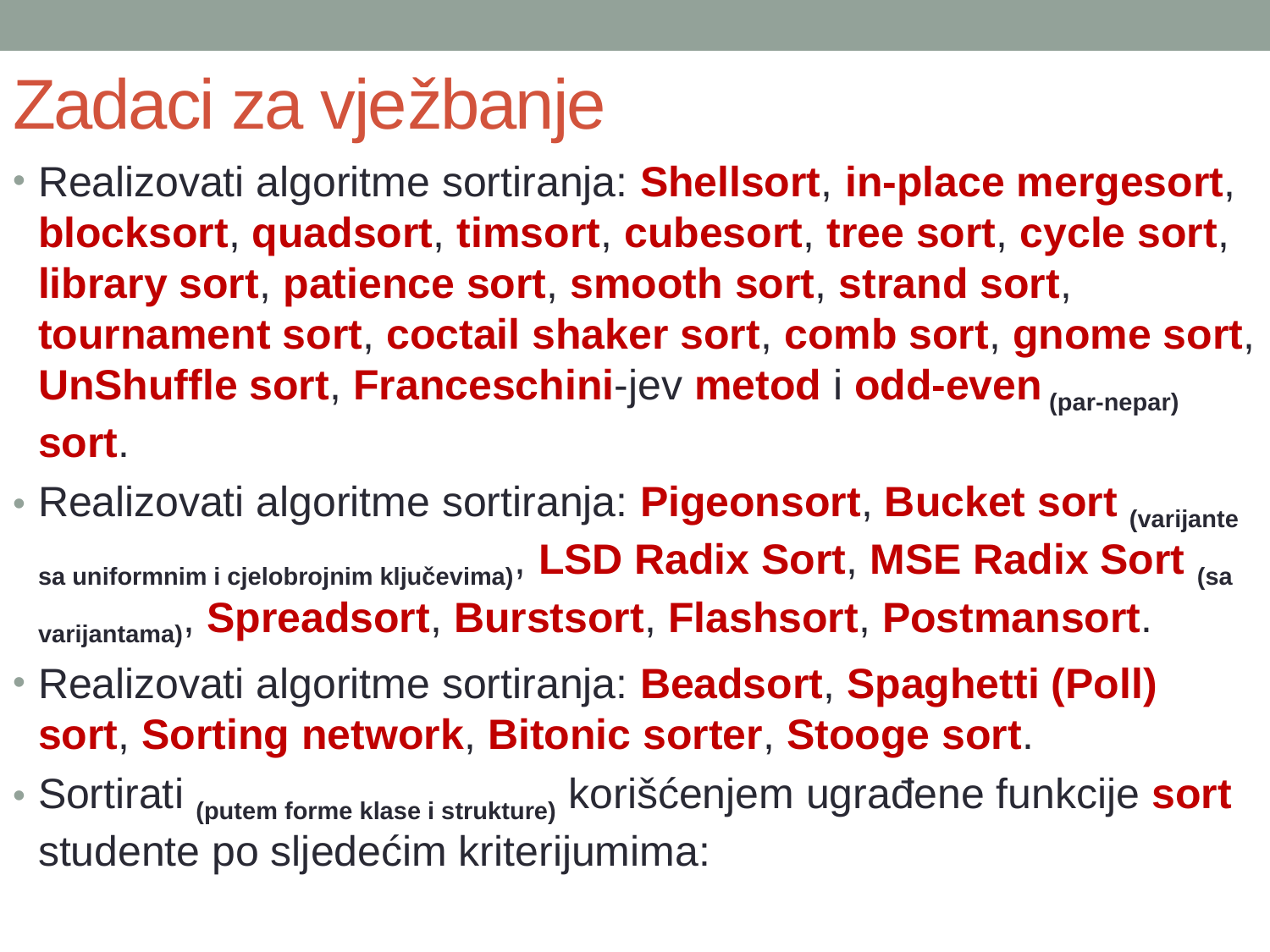

# Zadaci za vježbanje
Realizovati algoritme sortiranja: Shellsort, in-place mergesort, blocksort, quadsort, timsort, cubesort, tree sort, cycle sort, library sort, patience sort, smooth sort, strand sort, tournament sort, coctail shaker sort, comb sort, gnome sort, UnShuffle sort, Franceschini-jev metod i odd-even (par-nepar) sort.
Realizovati algoritme sortiranja: Pigeonsort, Bucket sort (varijante sa uniformnim i cjelobrojnim ključevima), LSD Radix Sort, MSE Radix Sort (sa varijantama), Spreadsort, Burstsort, Flashsort, Postmansort.
Realizovati algoritme sortiranja: Beadsort, Spaghetti (Poll) sort, Sorting network, Bitonic sorter, Stooge sort.
Sortirati (putem forme klase i strukture) korišćenjem ugrađene funkcije sort studente po sljedećim kriterijumima: